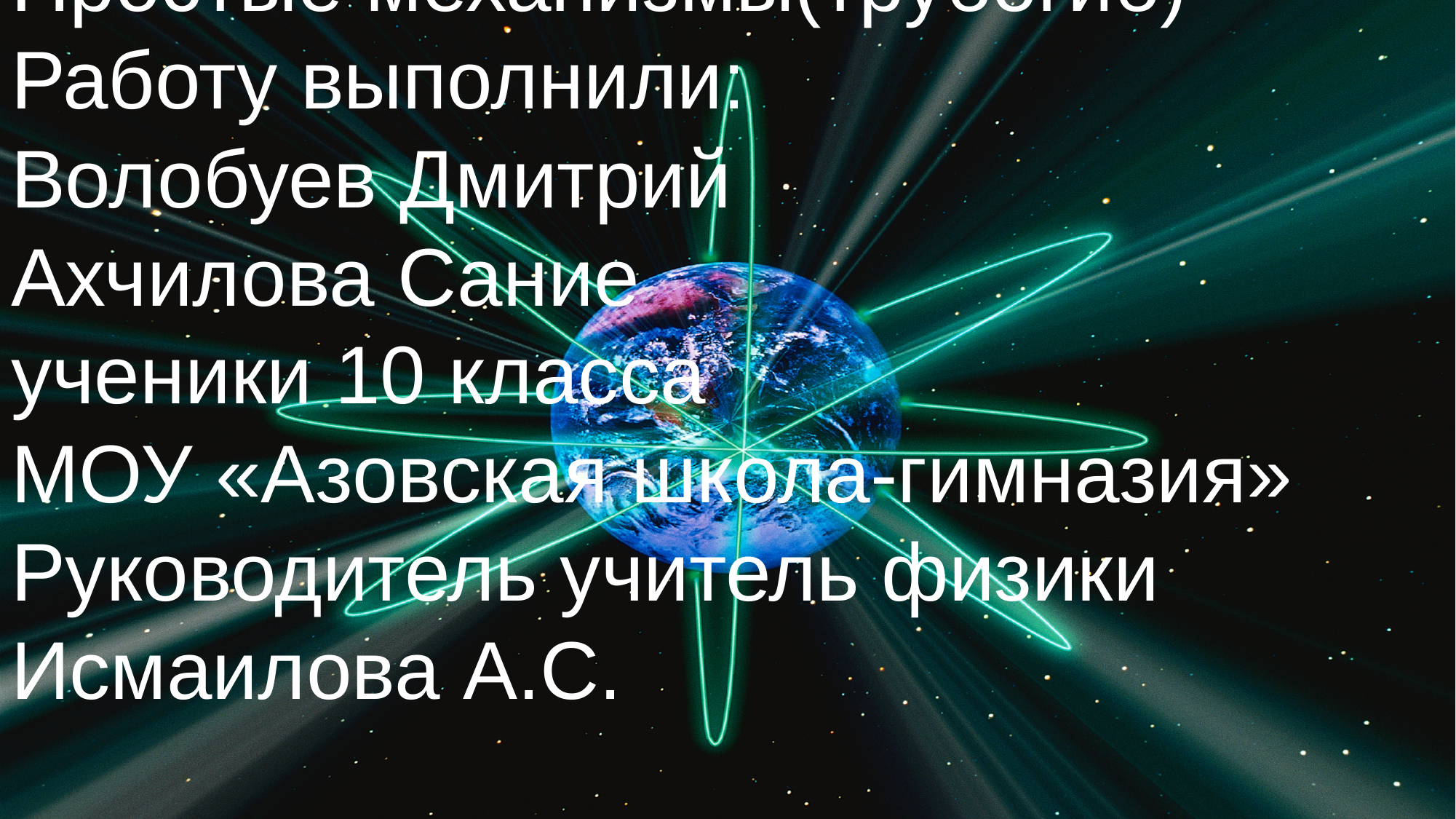

# Простые механизмы(трубогиб) Работу выполнили: Волобуев Дмитрий Ахчилова Сание ученики 10 класса МОУ «Азовская школа-гимназия»		Руководитель учитель физики Исмаилова А.С.